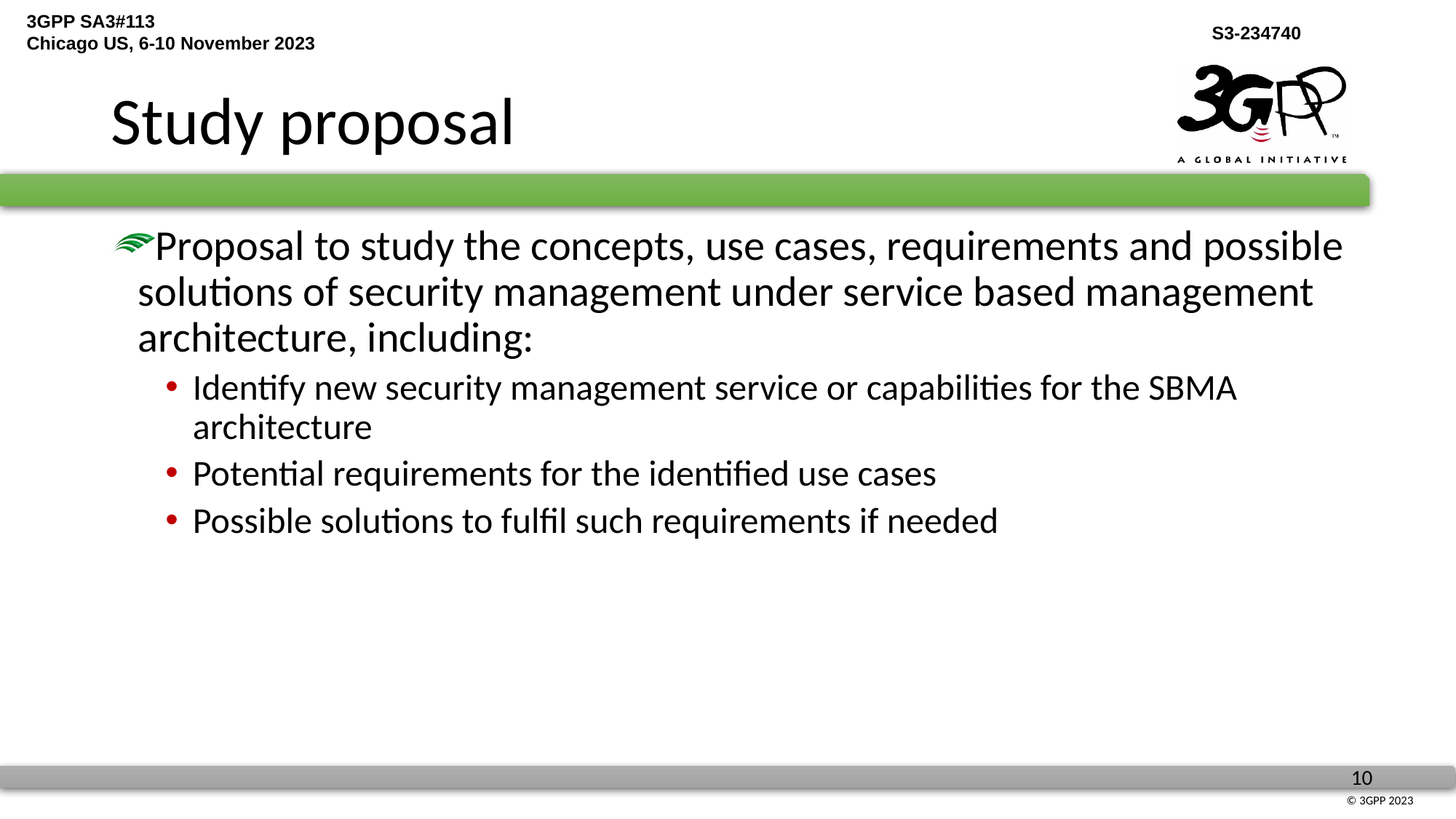

# Study proposal
Proposal to study the concepts, use cases, requirements and possible solutions of security management under service based management architecture, including:
Identify new security management service or capabilities for the SBMA architecture
Potential requirements for the identified use cases
Possible solutions to fulfil such requirements if needed